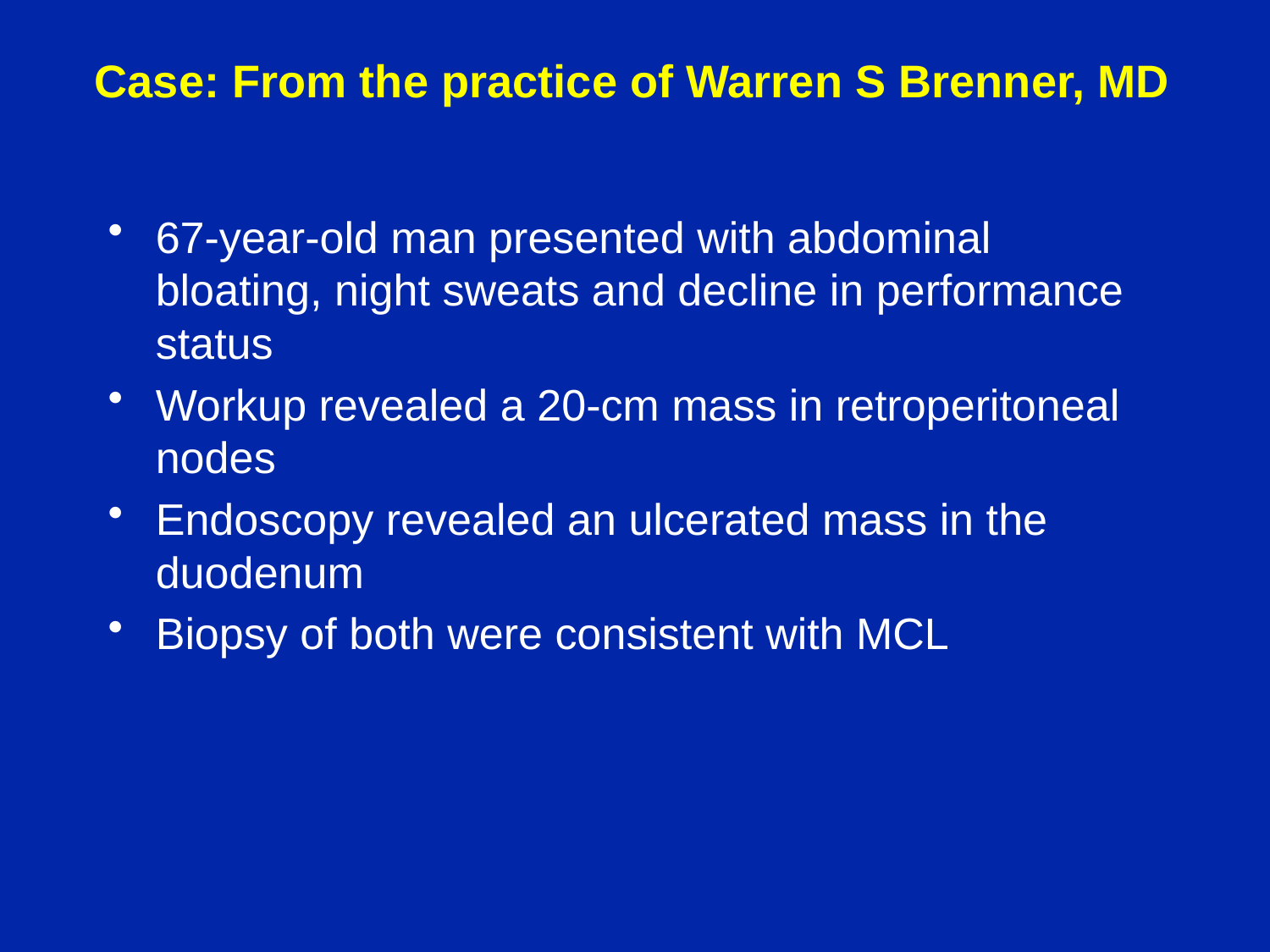

Case: From the practice of Warren S Brenner, MD
67-year-old man presented with abdominal bloating, night sweats and decline in performance status
Workup revealed a 20-cm mass in retroperitoneal nodes
Endoscopy revealed an ulcerated mass in the duodenum
Biopsy of both were consistent with MCL